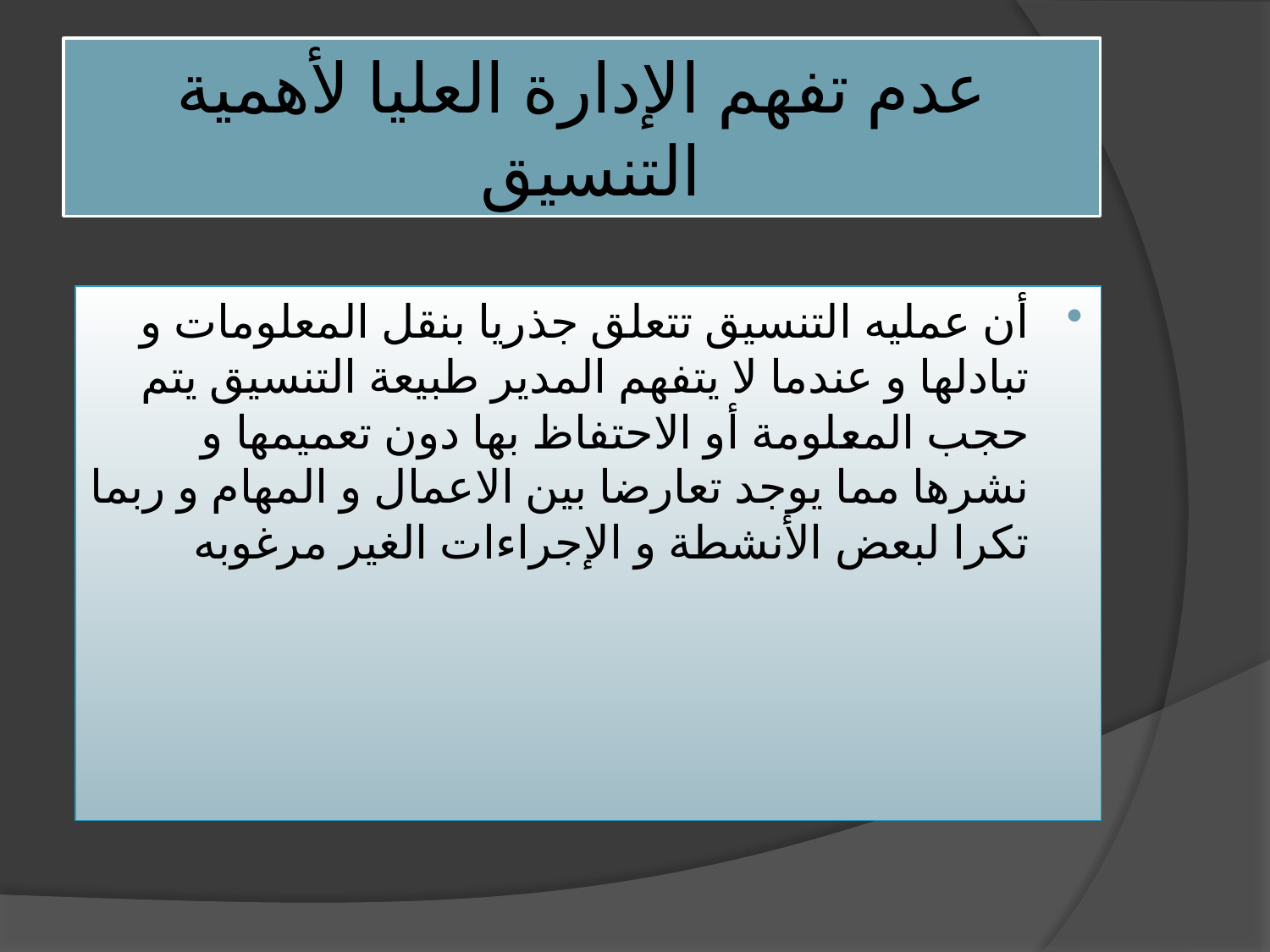

# عدم تفهم الإدارة العليا لأهمية التنسيق
أن عمليه التنسيق تتعلق جذريا بنقل المعلومات و تبادلها و عندما لا يتفهم المدير طبيعة التنسيق يتم حجب المعلومة أو الاحتفاظ بها دون تعميمها و نشرها مما يوجد تعارضا بين الاعمال و المهام و ربما تكرا لبعض الأنشطة و الإجراءات الغير مرغوبه